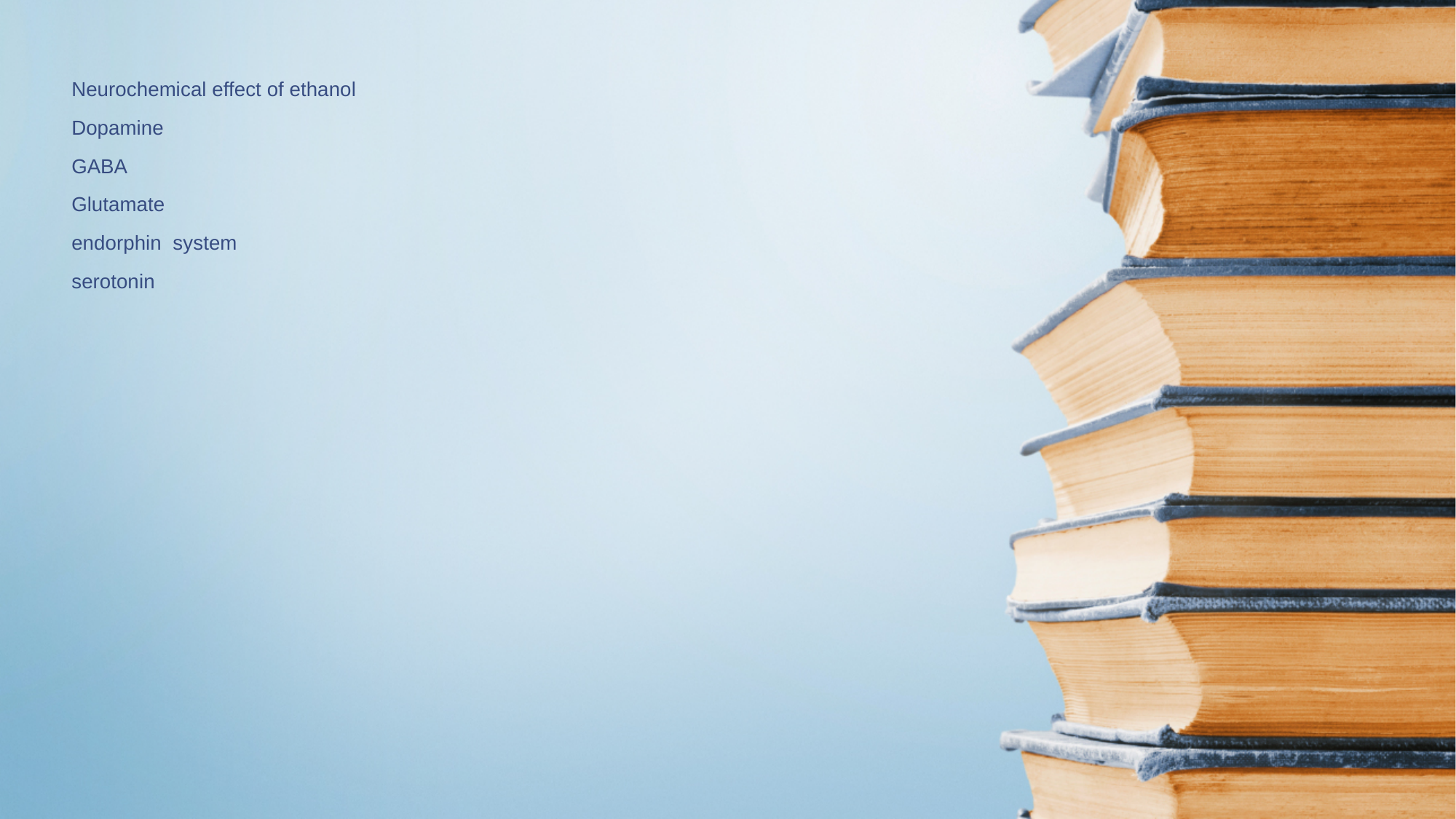

# Neurochemical effect of ethanol Dopamine GABA Glutamate endorphin  system serotonin